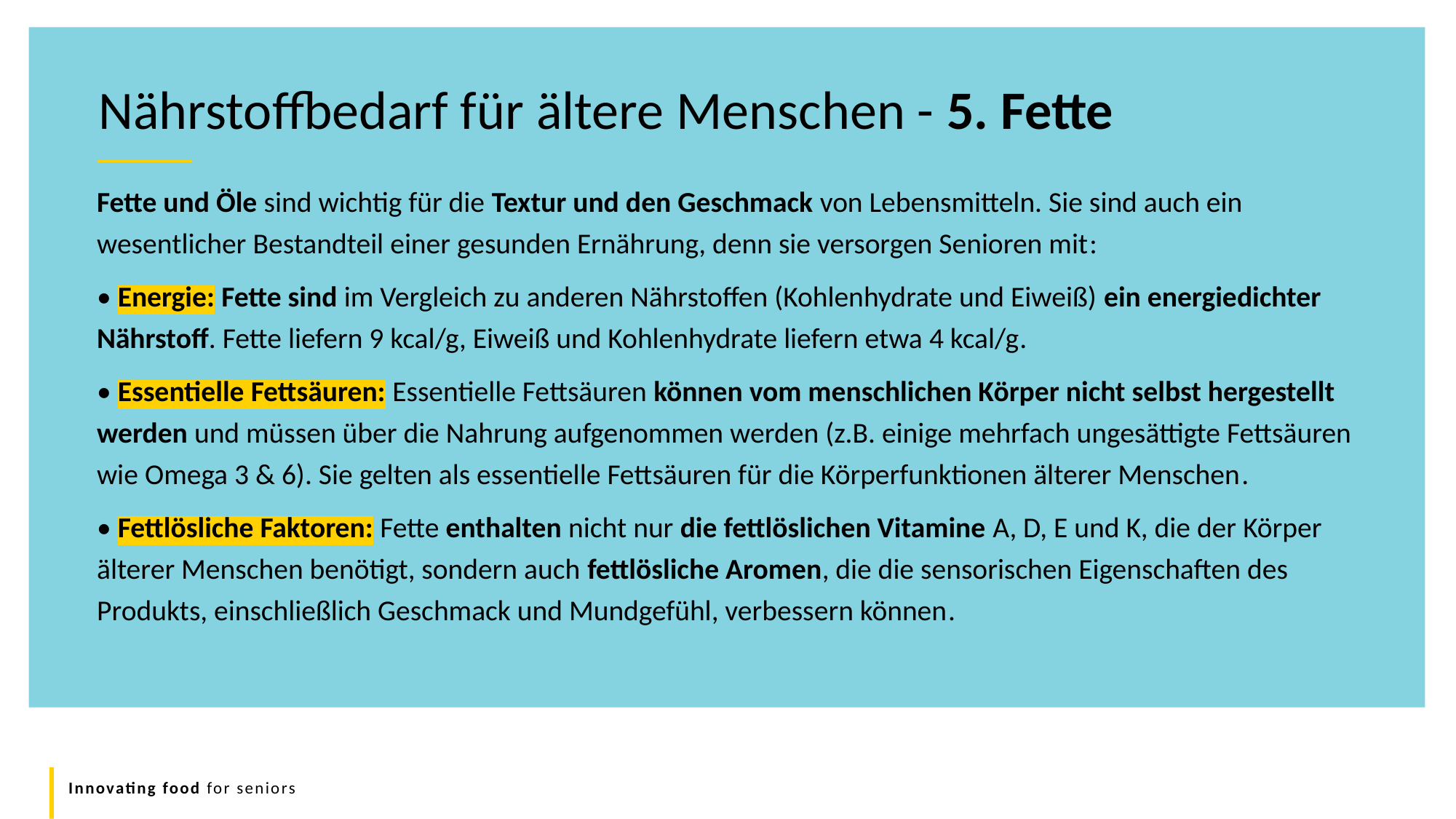

Nährstoffbedarf für ältere Menschen - 5. Fette
Fette und Öle sind wichtig für die Textur und den Geschmack von Lebensmitteln. Sie sind auch ein wesentlicher Bestandteil einer gesunden Ernährung, denn sie versorgen Senioren mit:
• Energie: Fette sind im Vergleich zu anderen Nährstoffen (Kohlenhydrate und Eiweiß) ein energiedichter Nährstoff. Fette liefern 9 kcal/g, Eiweiß und Kohlenhydrate liefern etwa 4 kcal/g.
• Essentielle Fettsäuren: Essentielle Fettsäuren können vom menschlichen Körper nicht selbst hergestellt werden und müssen über die Nahrung aufgenommen werden (z.B. einige mehrfach ungesättigte Fettsäuren wie Omega 3 & 6). Sie gelten als essentielle Fettsäuren für die Körperfunktionen älterer Menschen.
• Fettlösliche Faktoren: Fette enthalten nicht nur die fettlöslichen Vitamine A, D, E und K, die der Körper älterer Menschen benötigt, sondern auch fettlösliche Aromen, die die sensorischen Eigenschaften des Produkts, einschließlich Geschmack und Mundgefühl, verbessern können.